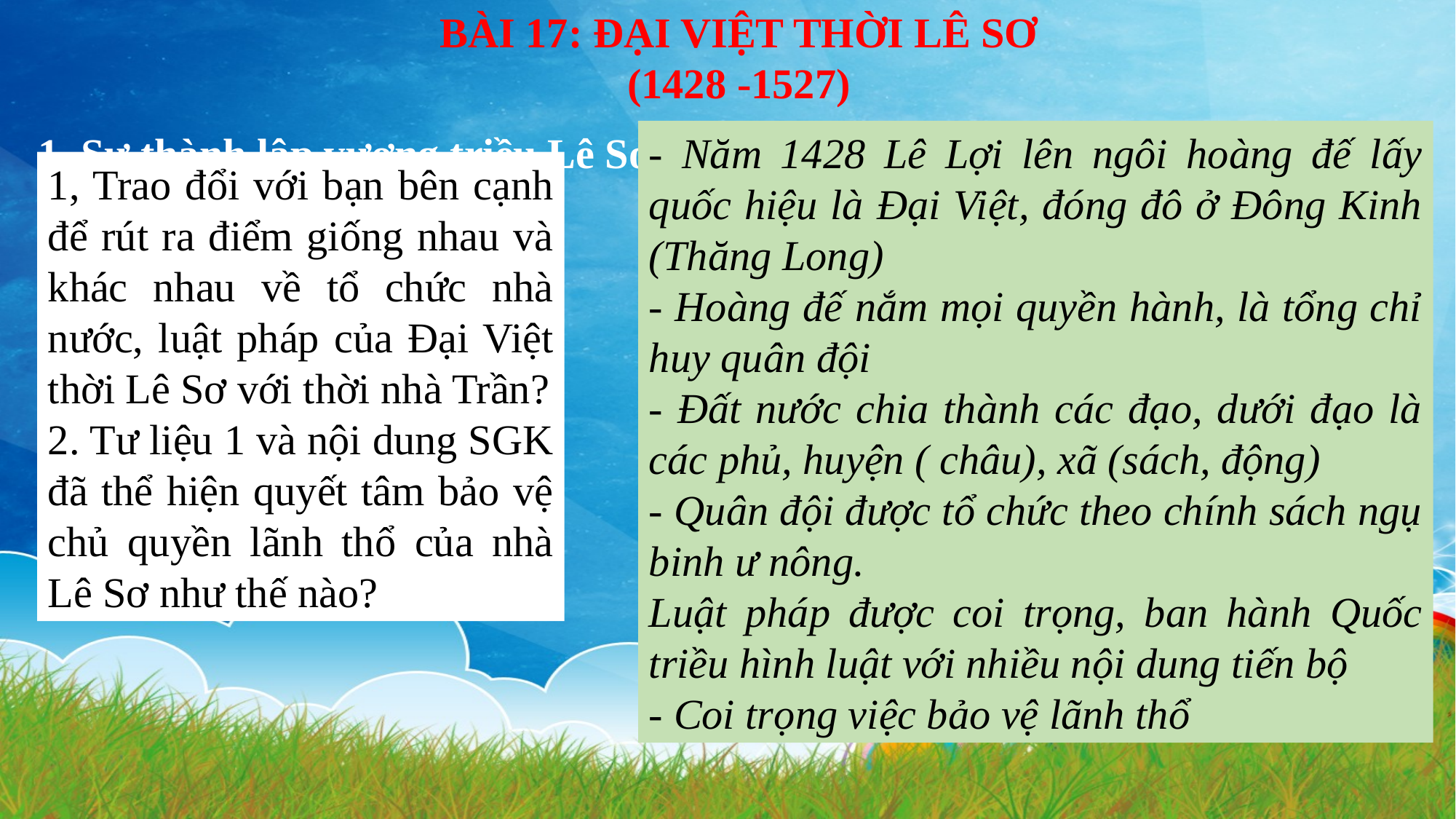

BÀI 17: ĐẠI VIỆT THỜI LÊ SƠ
(1428 -1527)
1. Sự thành lập vương triều Lê Sơ
- Năm 1428 Lê Lợi lên ngôi hoàng đế lấy quốc hiệu là Đại Việt, đóng đô ở Đông Kinh (Thăng Long)
- Hoàng đế nắm mọi quyền hành, là tổng chỉ huy quân đội
- Đất nước chia thành các đạo, dưới đạo là các phủ, huyện ( châu), xã (sách, động)
- Quân đội được tổ chức theo chính sách ngụ binh ư nông.
Luật pháp được coi trọng, ban hành Quốc triều hình luật với nhiều nội dung tiến bộ
- Coi trọng việc bảo vệ lãnh thổ
1, Trao đổi với bạn bên cạnh để rút ra điểm giống nhau và khác nhau về tổ chức nhà nước, luật pháp của Đại Việt thời Lê Sơ với thời nhà Trần?
2. Tư liệu 1 và nội dung SGK đã thể hiện quyết tâm bảo vệ chủ quyền lãnh thổ của nhà Lê Sơ như thế nào?